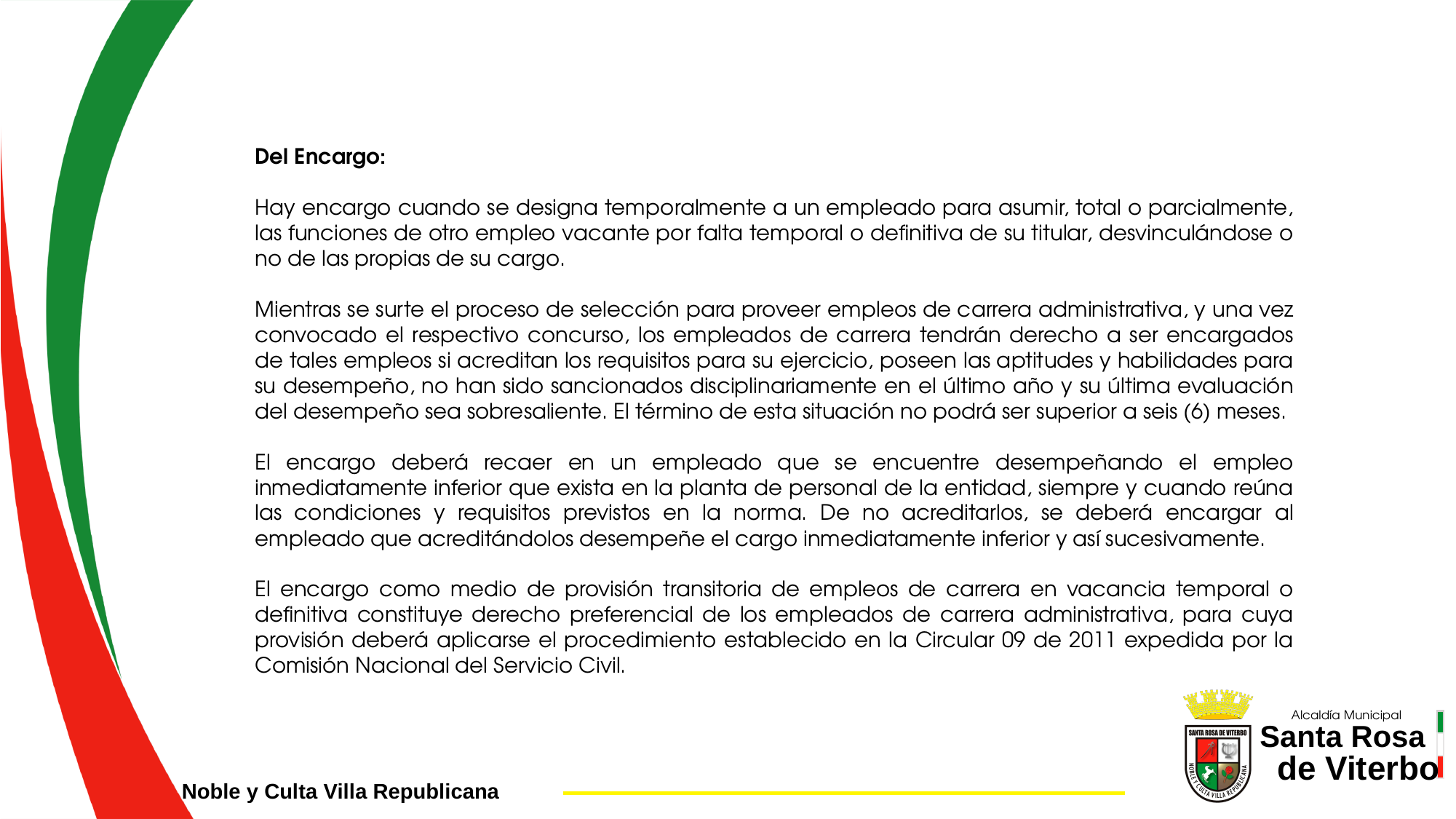

Del Encargo:

Hay encargo cuando se designa temporalmente a un empleado para asumir, total o parcialmente, las funciones de otro empleo vacante por falta temporal o definitiva de su titular, desvinculándose o no de las propias de su cargo.

Mientras se surte el proceso de selección para proveer empleos de carrera administrativa, y una vez convocado el respectivo concurso, los empleados de carrera tendrán derecho a ser encargados de tales empleos si acreditan los requisitos para su ejercicio, poseen las aptitudes y habilidades para su desempeño, no han sido sancionados disciplinariamente en el último año y su última evaluación del desempeño sea sobresaliente. El término de esta situación no podrá ser superior a seis (6) meses.

El encargo deberá recaer en un empleado que se encuentre desempeñando el empleo inmediatamente inferior que exista en la planta de personal de la entidad, siempre y cuando reúna las condiciones y requisitos previstos en la norma. De no acreditarlos, se deberá encargar al empleado que acreditándolos desempeñe el cargo inmediatamente inferior y así sucesivamente.

El encargo como medio de provisión transitoria de empleos de carrera en vacancia temporal o definitiva constituye derecho preferencial de los empleados de carrera administrativa, para cuya provisión deberá aplicarse el procedimiento establecido en la Circular 09 de 2011 expedida por la Comisión Nacional del Servicio Civil.